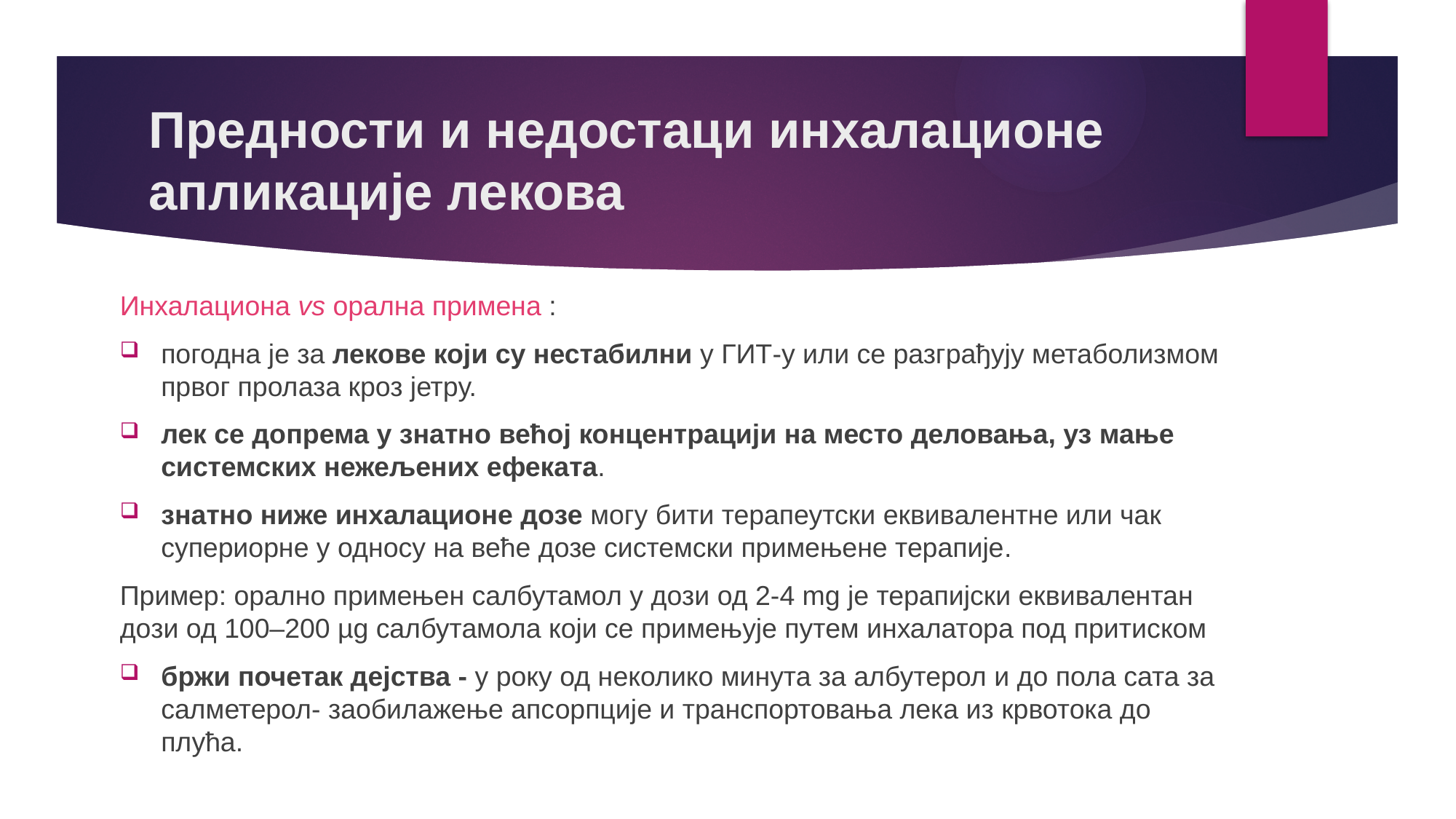

# Предности и недостаци инхалационе апликације лекова
Инхалациона vs орална примена :
погодна је за лекове који су нестабилни у ГИТ-у или се разграђују метаболизмом првог пролаза кроз јетру.
лек се допрема у знатно већој концентрацији на место деловања, уз мање системских нежељених ефеката.
знатно ниже инхалационе дозе могу бити терапеутски еквивалентне или чак супериорне у односу на веће дозе системски примењене терапије.
Пример: орално примењен салбутамол у дози од 2-4 mg је терапијски еквивалентан дози од 100–200 µg салбутамола који се примењује путем инхалатора под притиском
бржи почетак дејства - у року од неколико минута за албутерол и до пола сата за салметерол- заобилажење апсорпције и транспортовања лека из крвотока до плућа.